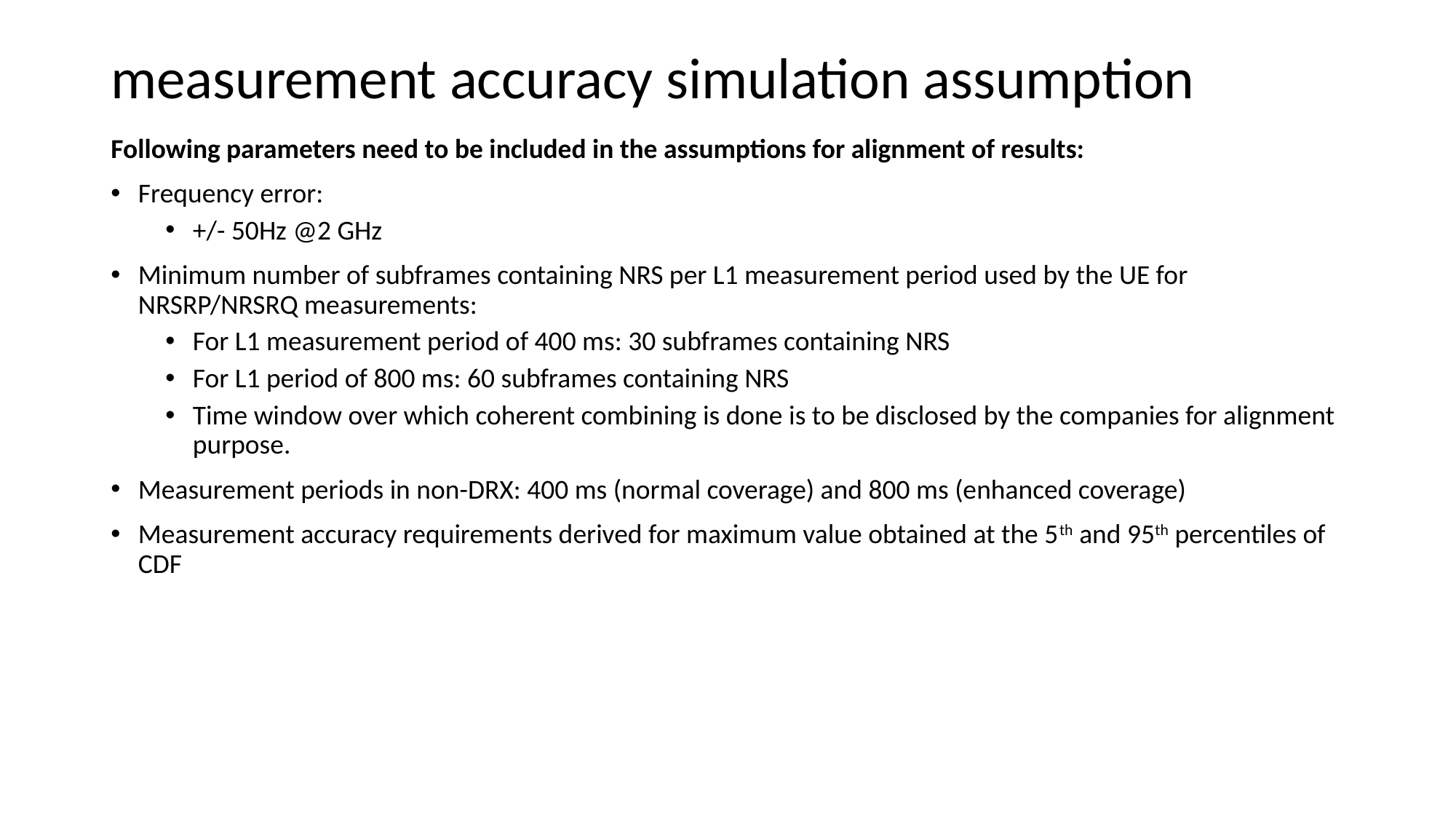

# measurement accuracy simulation assumption
Following parameters need to be included in the assumptions for alignment of results:
Frequency error:
+/- 50Hz @2 GHz
Minimum number of subframes containing NRS per L1 measurement period used by the UE for NRSRP/NRSRQ measurements:
For L1 measurement period of 400 ms: 30 subframes containing NRS
For L1 period of 800 ms: 60 subframes containing NRS
Time window over which coherent combining is done is to be disclosed by the companies for alignment purpose.
Measurement periods in non-DRX: 400 ms (normal coverage) and 800 ms (enhanced coverage)
Measurement accuracy requirements derived for maximum value obtained at the 5th and 95th percentiles of CDF